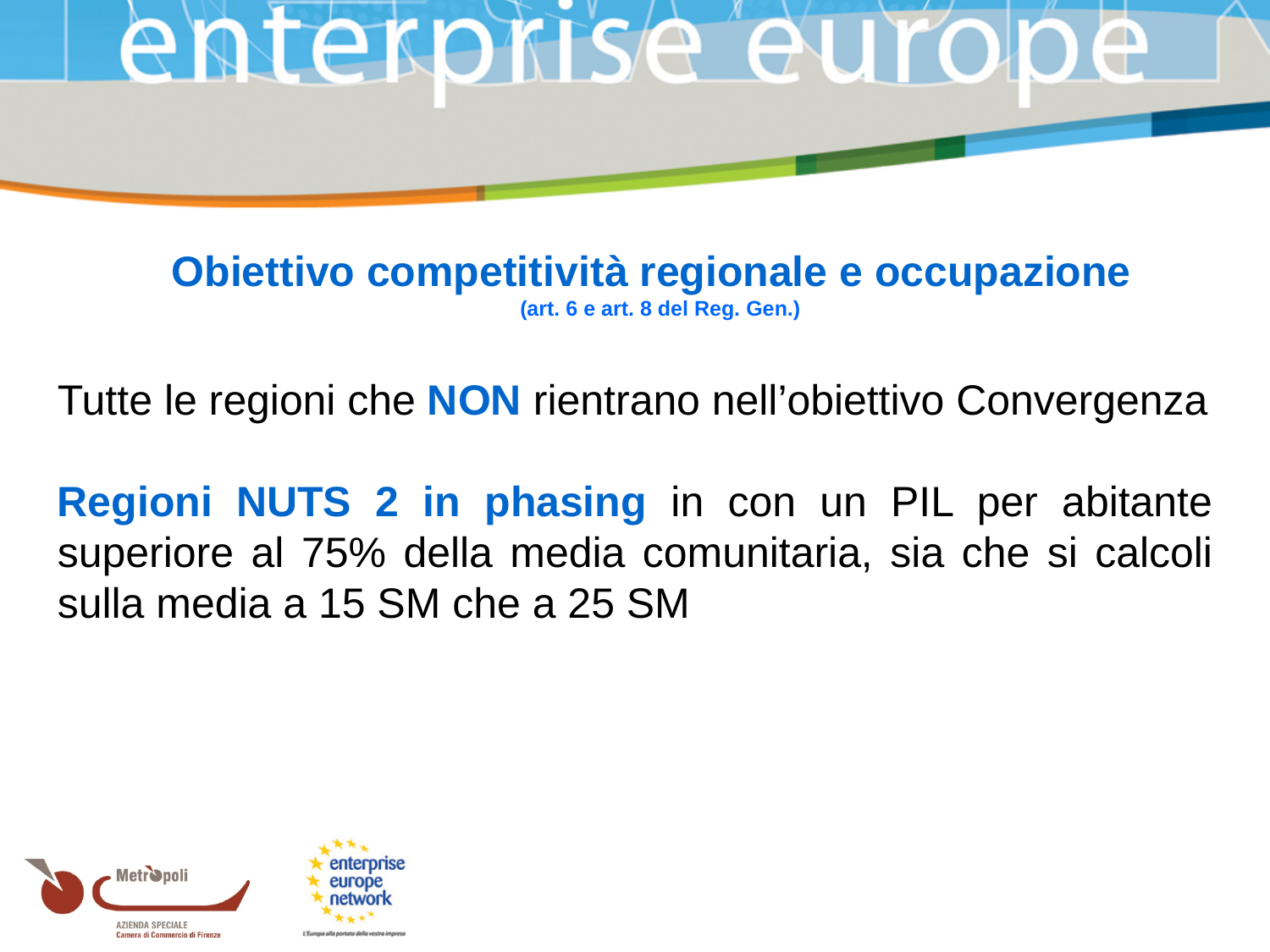

Obiettivo competitività regionale e occupazione
 (art. 6 e art. 8 del Reg. Gen.)

Tutte le regioni che NON rientrano nell’obiettivo Convergenza

Regioni NUTS 2 in phasing in con un PIL per abitante superiore al 75% della media comunitaria, sia che si calcoli sulla media a 15 SM che a 25 SM